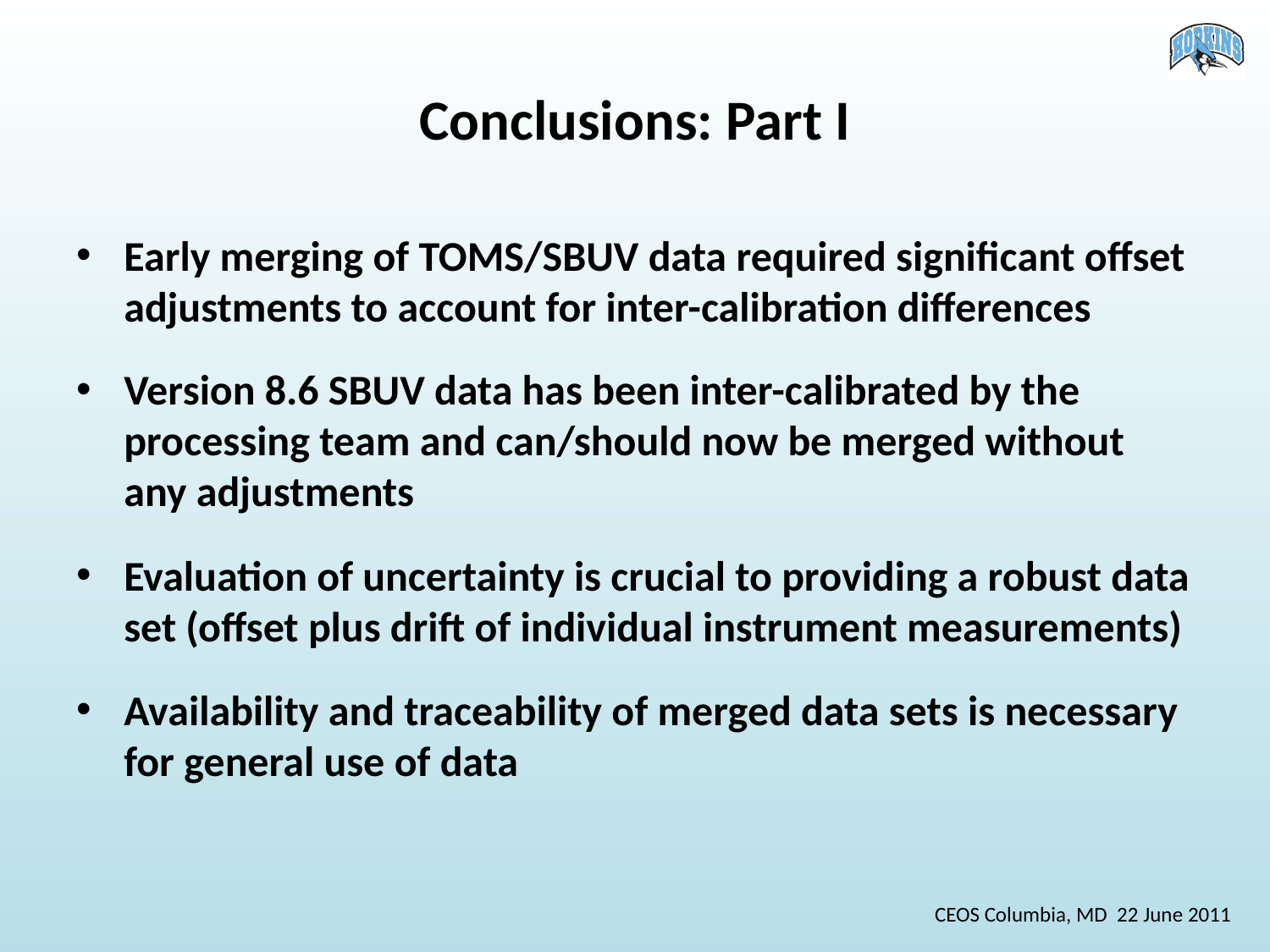

# Conclusions: Part I
Early merging of TOMS/SBUV data required significant offset adjustments to account for inter-calibration differences

Version 8.6 SBUV data has been inter-calibrated by the processing team and can/should now be merged without any adjustments

Evaluation of uncertainty is crucial to providing a robust data set (offset plus drift of individual instrument measurements)

Availability and traceability of merged data sets is necessary for general use of data